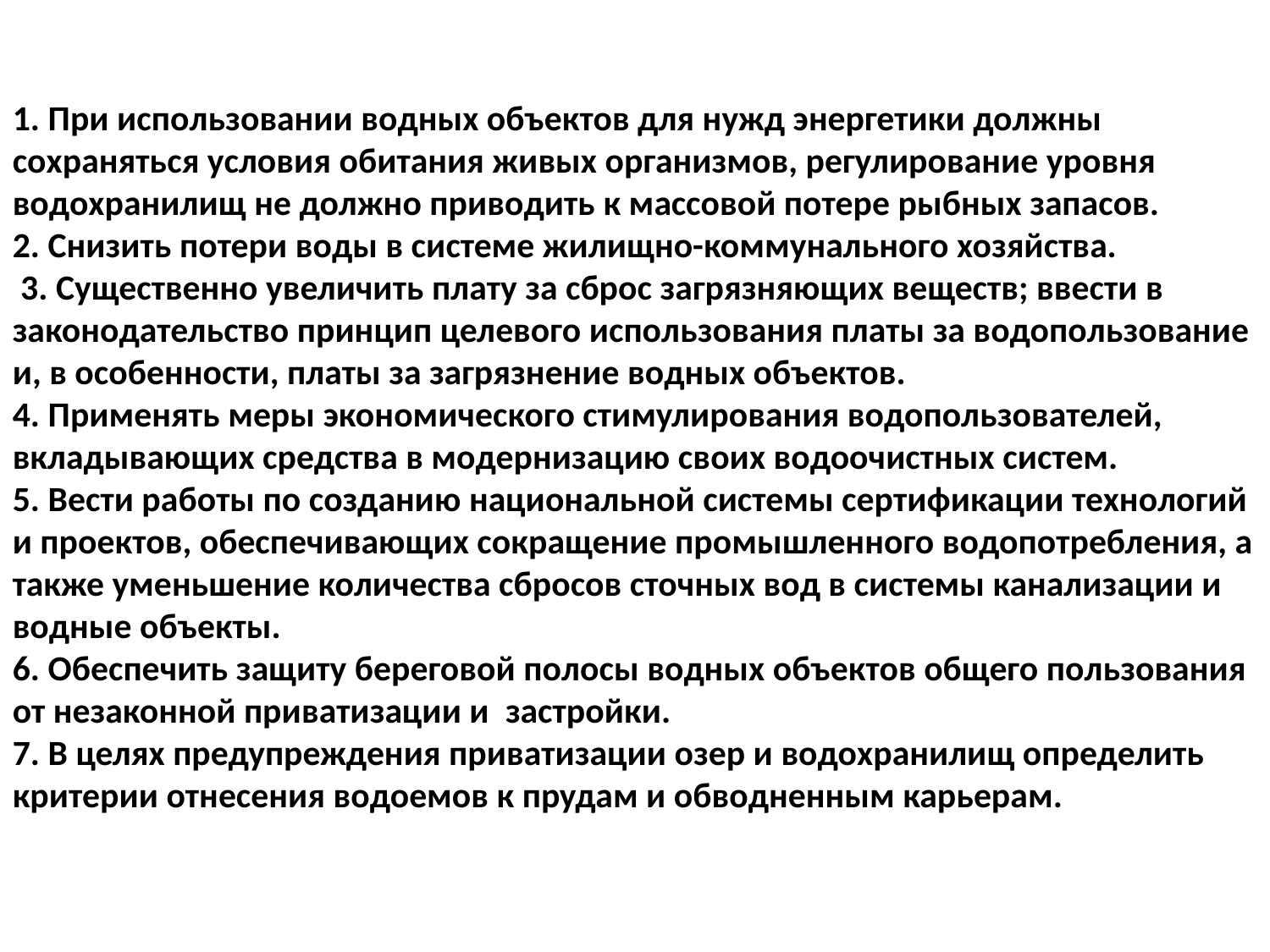

1. При использовании водных объектов для нужд энергетики должны сохраняться условия обитания живых организмов, регулирование уровня водохранилищ не должно приводить к массовой потере рыбных запасов.
2. Снизить потери воды в системе жилищно-коммунального хозяйства.
 3. Существенно увеличить плату за сброс загрязняющих веществ; ввести в законодательство принцип целевого использования платы за водопользование и, в особенности, платы за загрязнение водных объектов.
4. Применять меры экономического стимулирования водопользователей, вкладывающих средства в модернизацию своих водоочистных систем.
5. Вести работы по созданию национальной системы сертификации технологий и проектов, обеспечивающих сокращение промышленного водопотребления, а также уменьшение количества сбросов сточных вод в системы канализации и водные объекты.
6. Обеспечить защиту береговой полосы водных объектов общего пользования от незаконной приватизации и  застройки.
7. В целях предупреждения приватизации озер и водохранилищ определить критерии отнесения водоемов к прудам и обводненным карьерам.